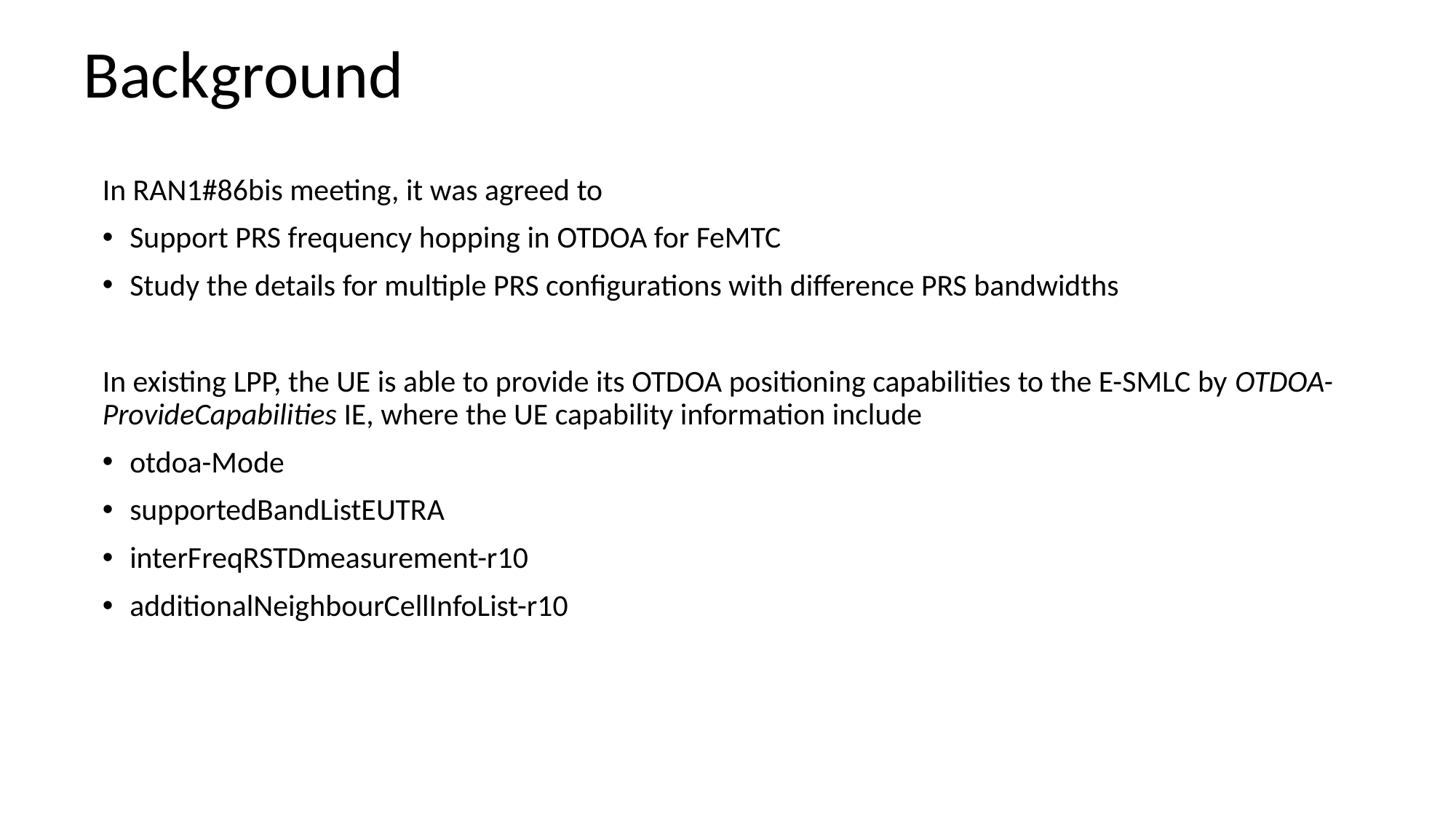

# Background
In RAN1#86bis meeting, it was agreed to
Support PRS frequency hopping in OTDOA for FeMTC
Study the details for multiple PRS configurations with difference PRS bandwidths

In existing LPP, the UE is able to provide its OTDOA positioning capabilities to the E-SMLC by OTDOA-ProvideCapabilities IE, where the UE capability information include
otdoa-Mode
supportedBandListEUTRA
interFreqRSTDmeasurement-r10
additionalNeighbourCellInfoList-r10